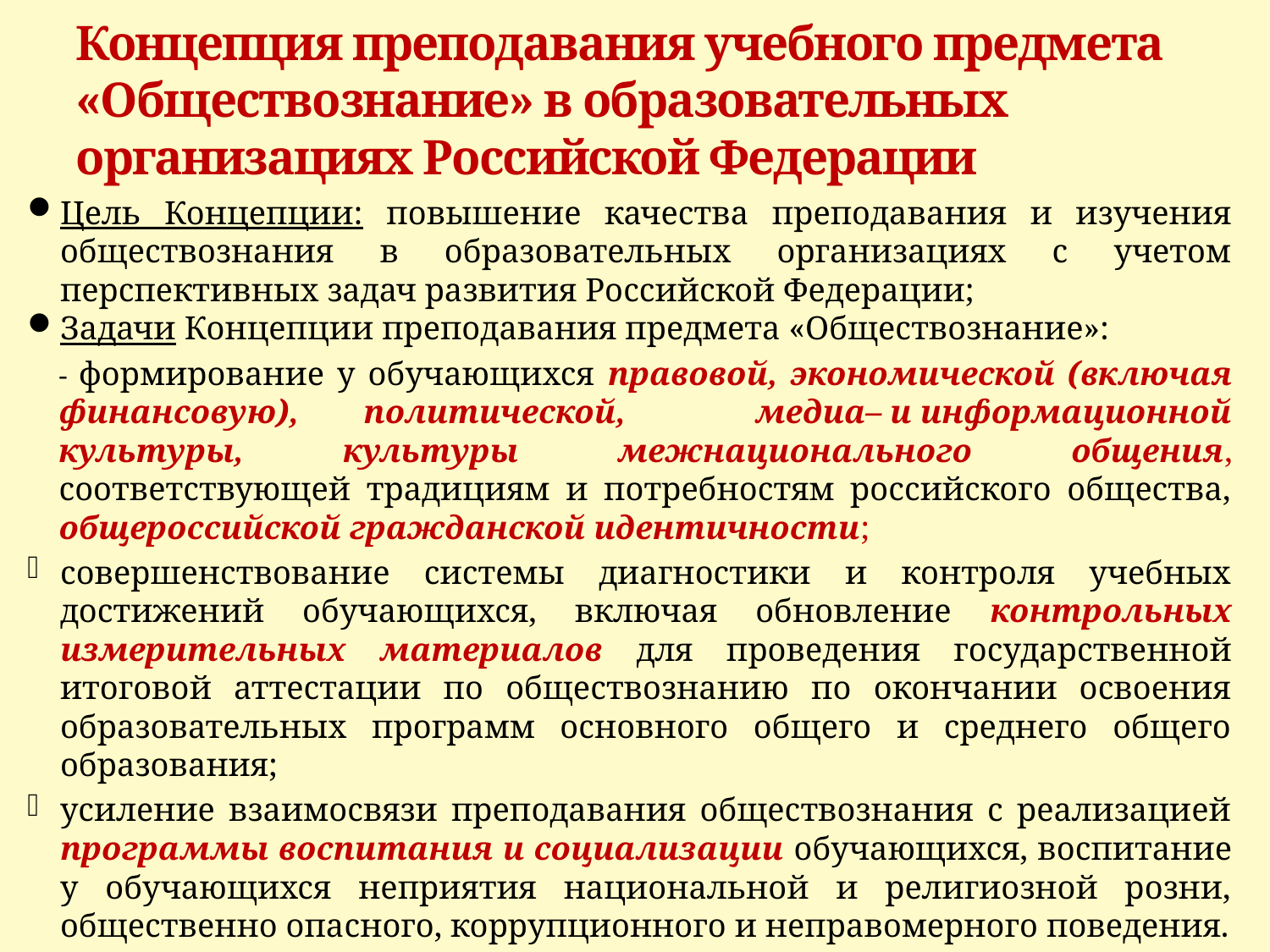

# Концепция преподавания учебного предмета «Обществознание» в образовательных организациях Российской Федерации
Цель Концепции: повышение качества преподавания и изучения обществознания в образовательных организациях с учетом перспективных задач развития Российской Федерации;
Задачи Концепции преподавания предмета «Обществознание»:
- формирование у обучающихся правовой, экономической (включая финансовую), политической,  медиа– и информационной культуры, культуры межнационального общения, соответствующей традициям и потребностям российского общества, общероссийской гражданской идентичности;
совершенствование системы диагностики и контроля учебных достижений обучающихся, включая обновление контрольных измерительных материалов для проведения государственной итоговой аттестации по обществознанию по окончании освоения образовательных программ основного общего и среднего общего образования;
усиление взаимосвязи преподавания обществознания с реализацией программы воспитания и социализации обучающихся, воспитание у обучающихся неприятия национальной и религиозной розни, общественно опасного, коррупционного и неправомерного поведения.